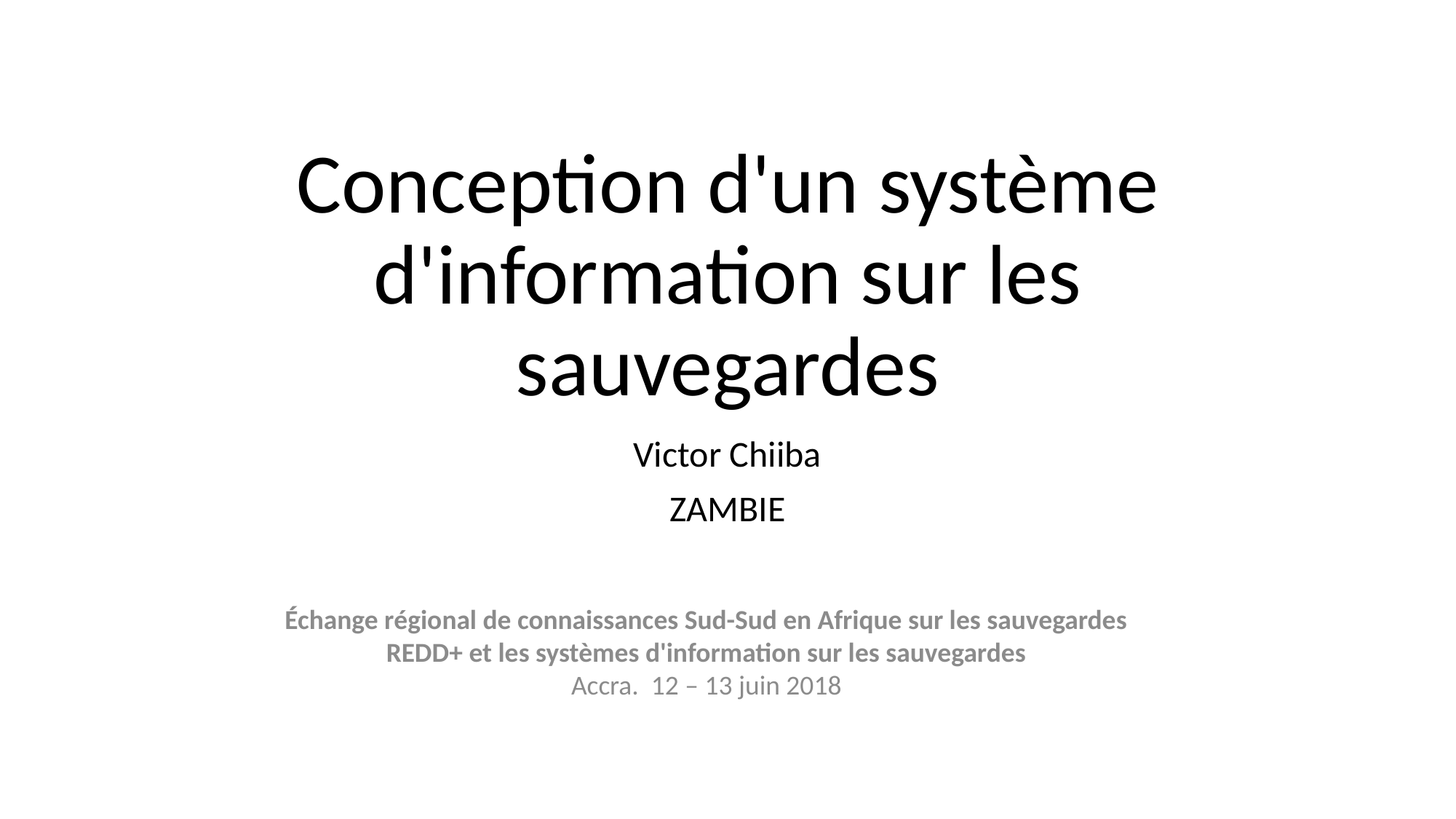

# Conception d'un système d'information sur les sauvegardes
Victor Chiiba
ZAMBIE

Échange régional de connaissances Sud-Sud en Afrique sur les sauvegardes REDD+ et les systèmes d'information sur les sauvegardes
Accra.  12 – 13 juin 2018